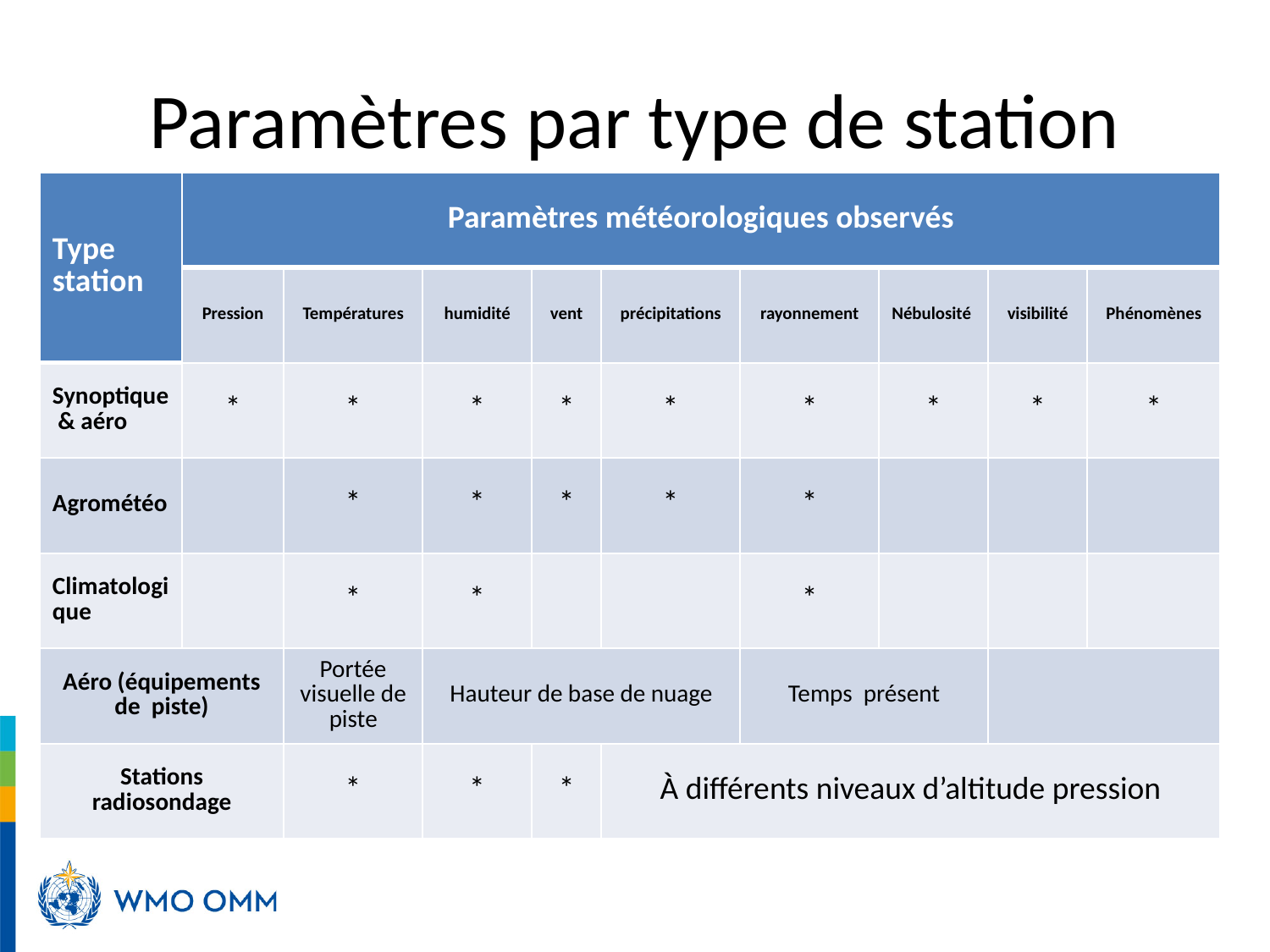

# Paramètres par type de station
| Type station | Paramètres météorologiques observés |  |  |  |  |  |  |  |  |
| --- | --- | --- | --- | --- | --- | --- | --- | --- | --- |
|  | Pression | Températures | humidité | vent | précipitations | rayonnement | Nébulosité | visibilité | Phénomènes |
| Synoptique & aéro | \* | \* | \* | \* | \* | \* | \* | \* | \* |
| Agrométéo |  | \* | \* | \* | \* | \* |  |  |  |
| Climatologique |  | \* | \* |  |  | \* |  |  |  |
| Aéro (équipements de piste) |  | Portée visuelle de piste | Hauteur de base de nuage |  |  | Temps présent |  |  |  |
| Stations radiosondage |  | \* | \* | \* | À différents niveaux d’altitude pression |  |  |  |  |